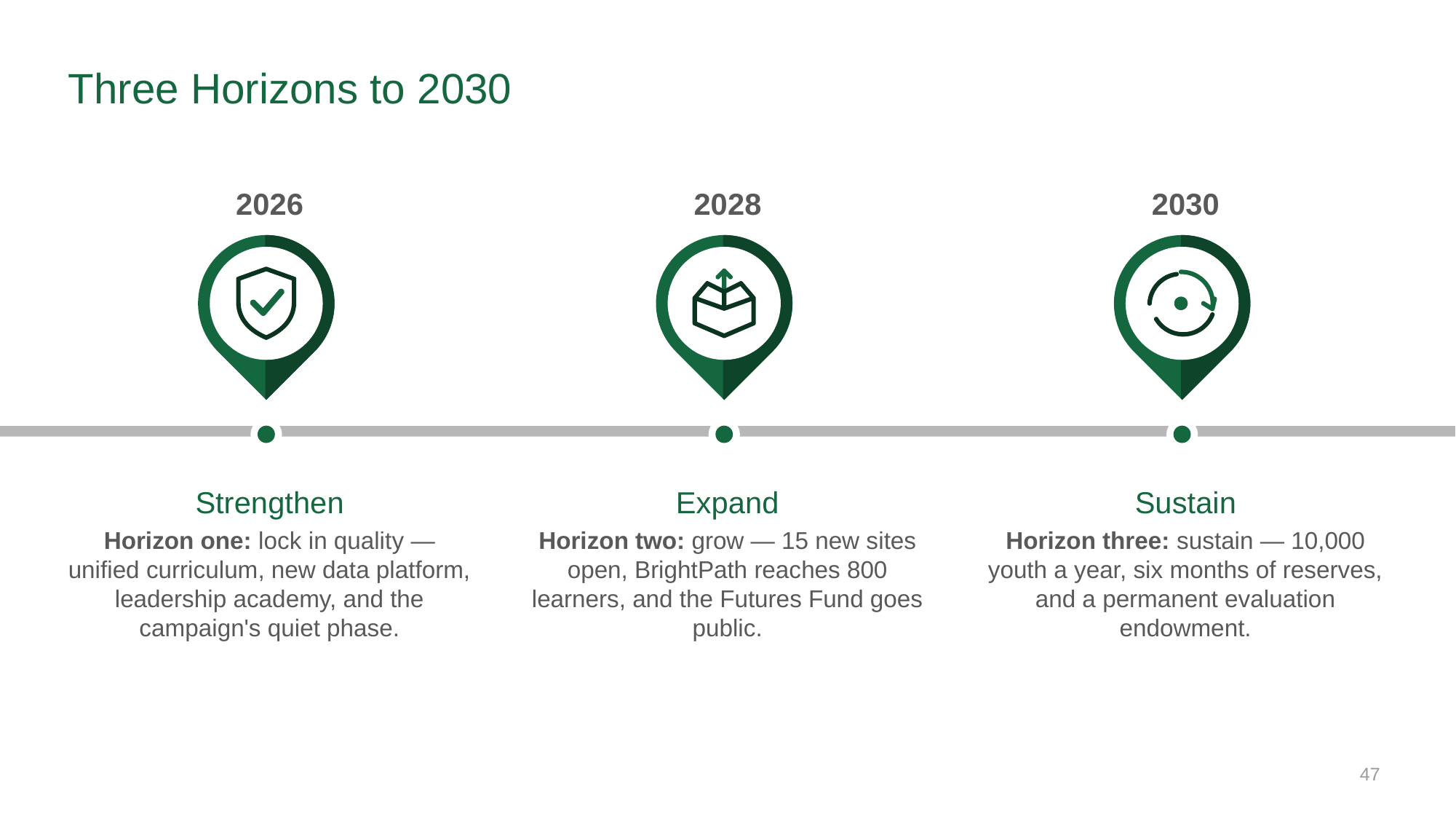

# Three Horizons to 2030
2026
2028
2030

Strengthen
Expand
Sustain
Horizon one: lock in quality — unified curriculum, new data platform, leadership academy, and the campaign's quiet phase.
Horizon two: grow — 15 new sites open, BrightPath reaches 800 learners, and the Futures Fund goes public.
Horizon three: sustain — 10,000 youth a year, six months of reserves, and a permanent evaluation endowment.
47